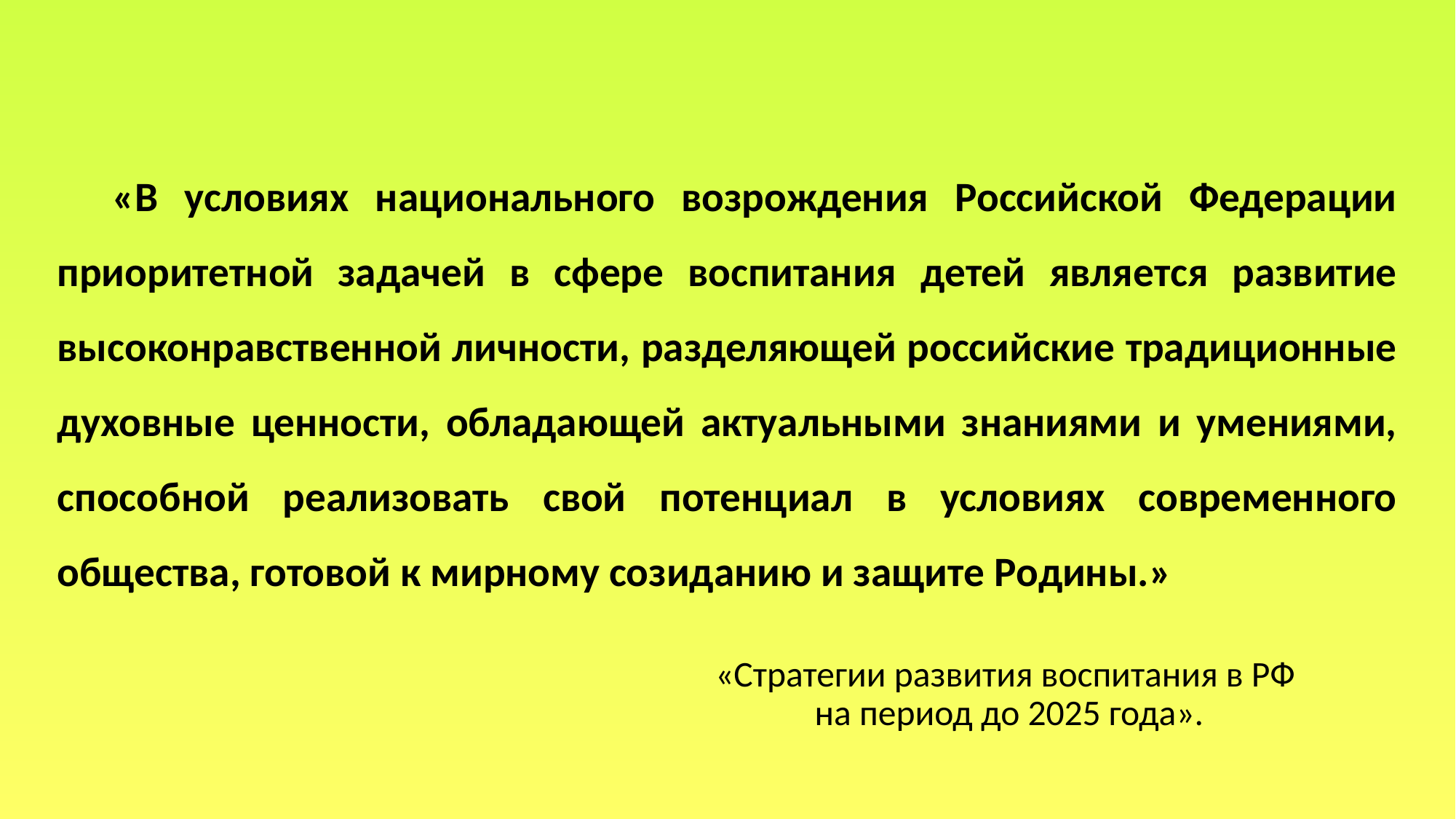

«В условиях национального возрождения Российской Федерации приоритетной задачей в сфере воспитания детей является развитие высоконравственной личности, разделяющей российские традиционные духовные ценности, обладающей актуальными знаниями и умениями, способной реализовать свой потенциал в условиях современного общества, готовой к мирному созиданию и защите Родины.»
# «Стратегии развития воспитания в РФ на период до 2025 года».